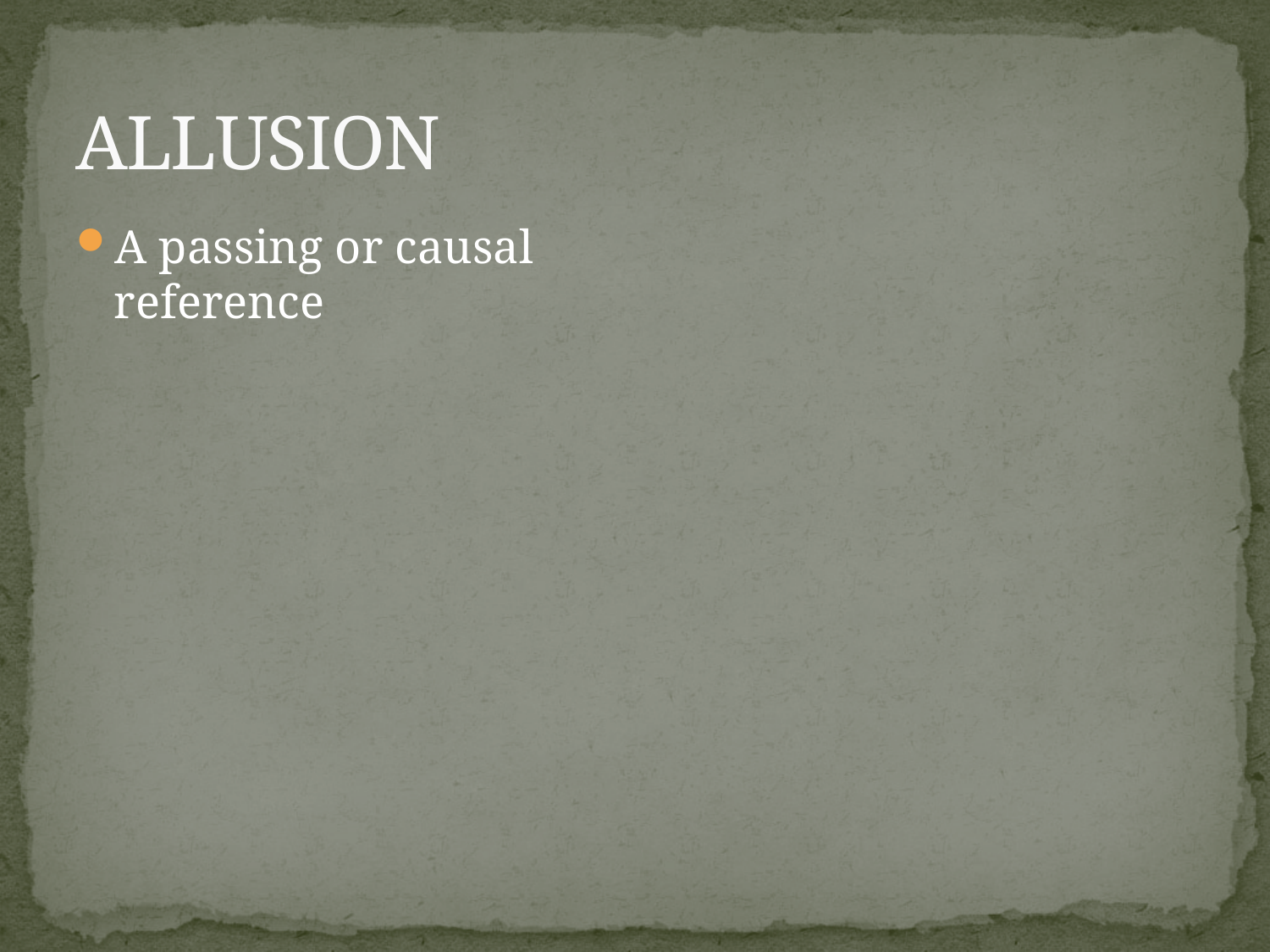

# ALLUSION
A passing or causal reference